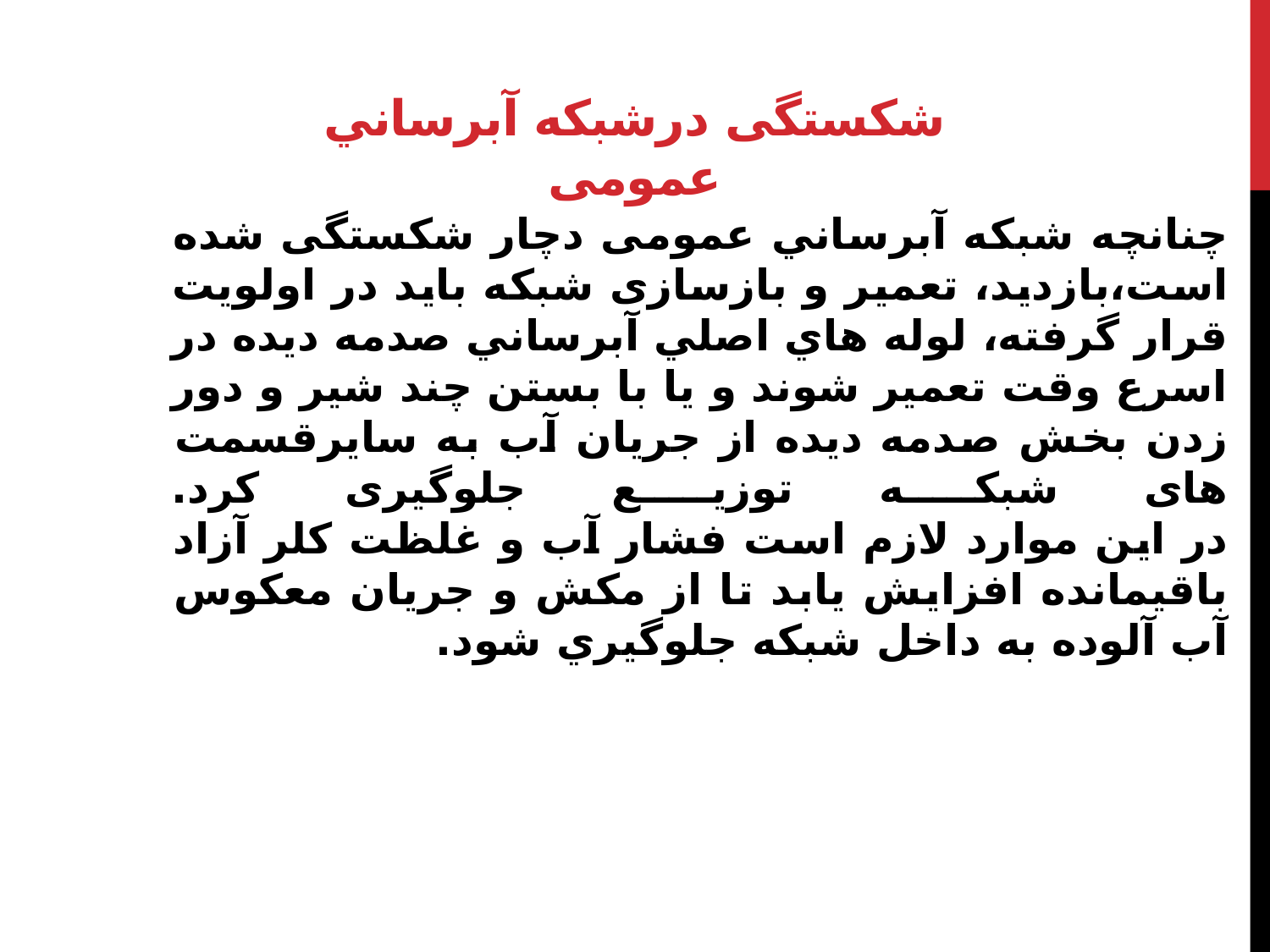

# شکستگی درشبکه آبرساني عمومی
چنانچه شبكه آبرساني عمومی دچار شکستگی شده است،بازدید، تعمير و بازسازی شبكه باید در اولویت قرار گرفته، لوله هاي اصلي آبرساني صدمه دیده در اسرع وقت تعمير شوند و یا با بستن چند شير و دور زدن بخش صدمه دیده از جریان آب به سایرقسمت های شبكه توزیع جلوگیری کرد.
در این موارد لازم است فشار آب و غلظت کلر آزاد باقيمانده افزایش یابد تا از مكش و جریان معكوس آب آلوده به داخل شبكه جلوگيري شود.